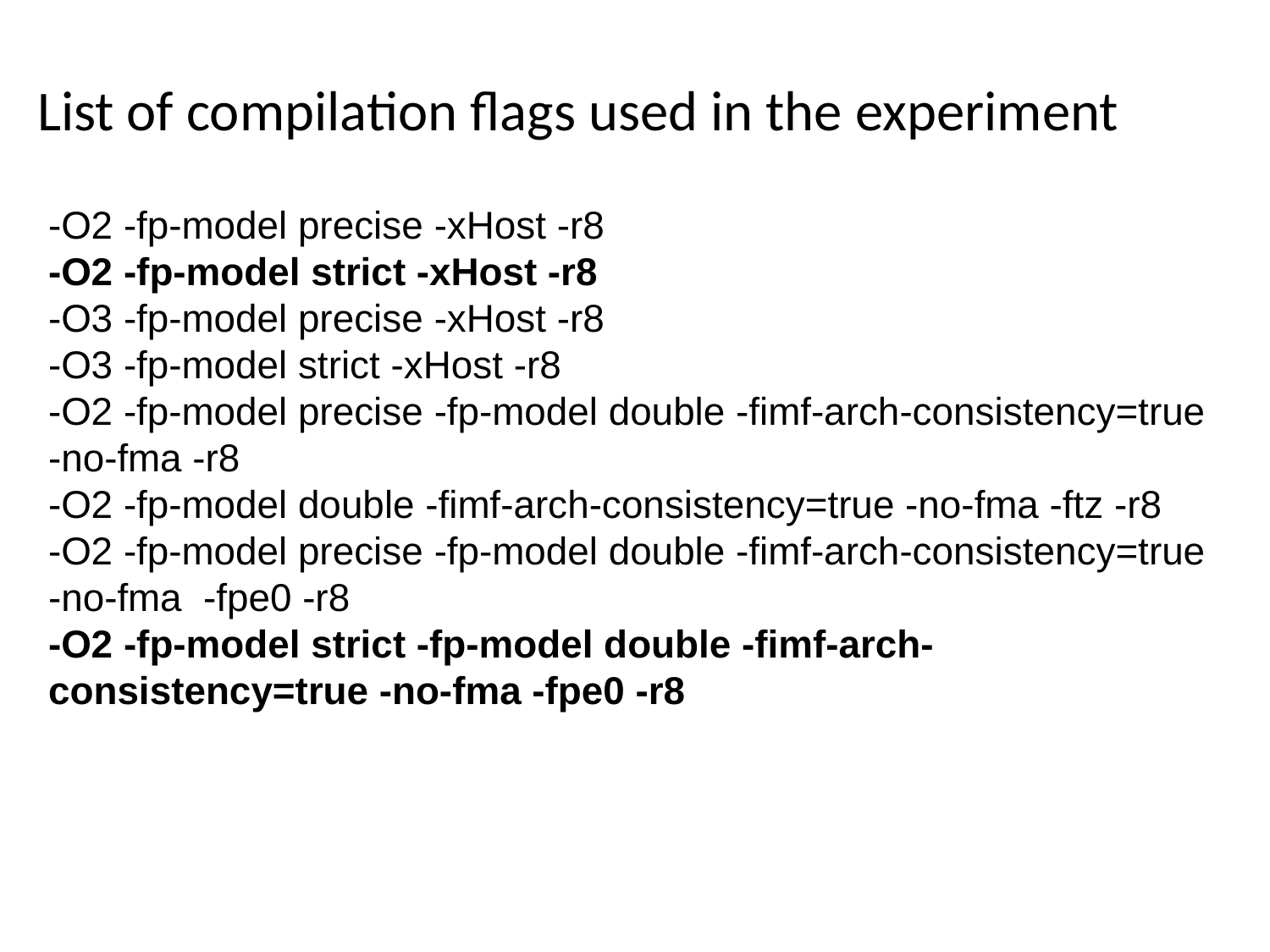

List of compilation flags used in the experiment

 -O2 -fp-model precise -xHost -r8
 -O2 -fp-model strict -xHost -r8
 -O3 -fp-model precise -xHost -r8
 -O3 -fp-model strict -xHost -r8
 -O2 -fp-model precise -fp-model double -fimf-arch-consistency=true
 -no-fma -r8
 -O2 -fp-model double -fimf-arch-consistency=true -no-fma -ftz -r8
 -O2 -fp-model precise -fp-model double -fimf-arch-consistency=true
 -no-fma  -fpe0 -r8
 -O2 -fp-model strict -fp-model double -fimf-arch-
 consistency=true -no-fma -fpe0 -r8